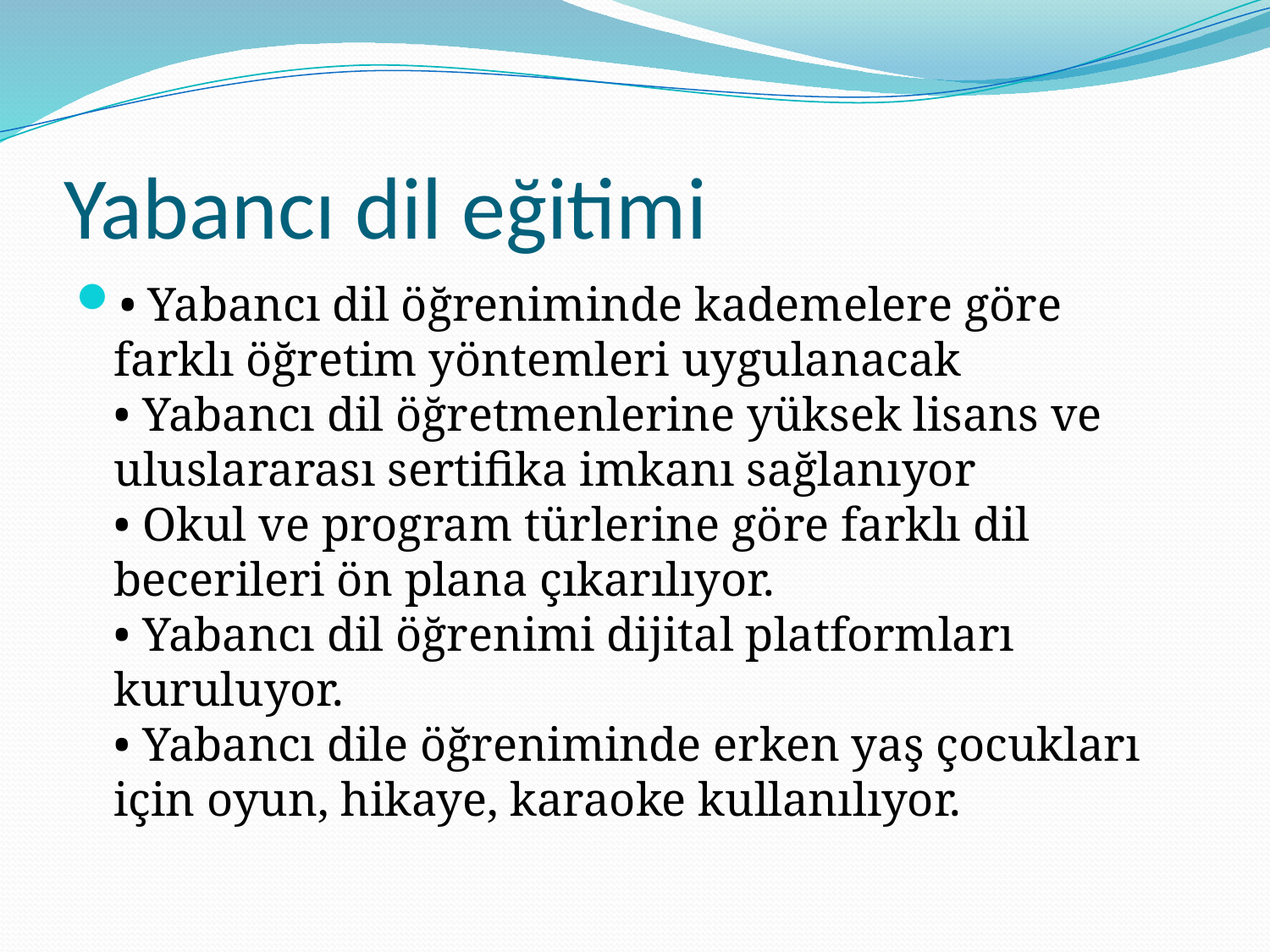

# Yabancı dil eğitimi
• Yabancı dil öğreniminde kademelere göre farklı öğretim yöntemleri uygulanacak
• Yabancı dil öğretmenlerine yüksek lisans ve uluslararası sertifika imkanı sağlanıyor
• Okul ve program türlerine göre farklı dil becerileri ön plana çıkarılıyor.
• Yabancı dil öğrenimi dijital platformları kuruluyor.
• Yabancı dile öğreniminde erken yaş çocukları için oyun, hikaye, karaoke kullanılıyor.